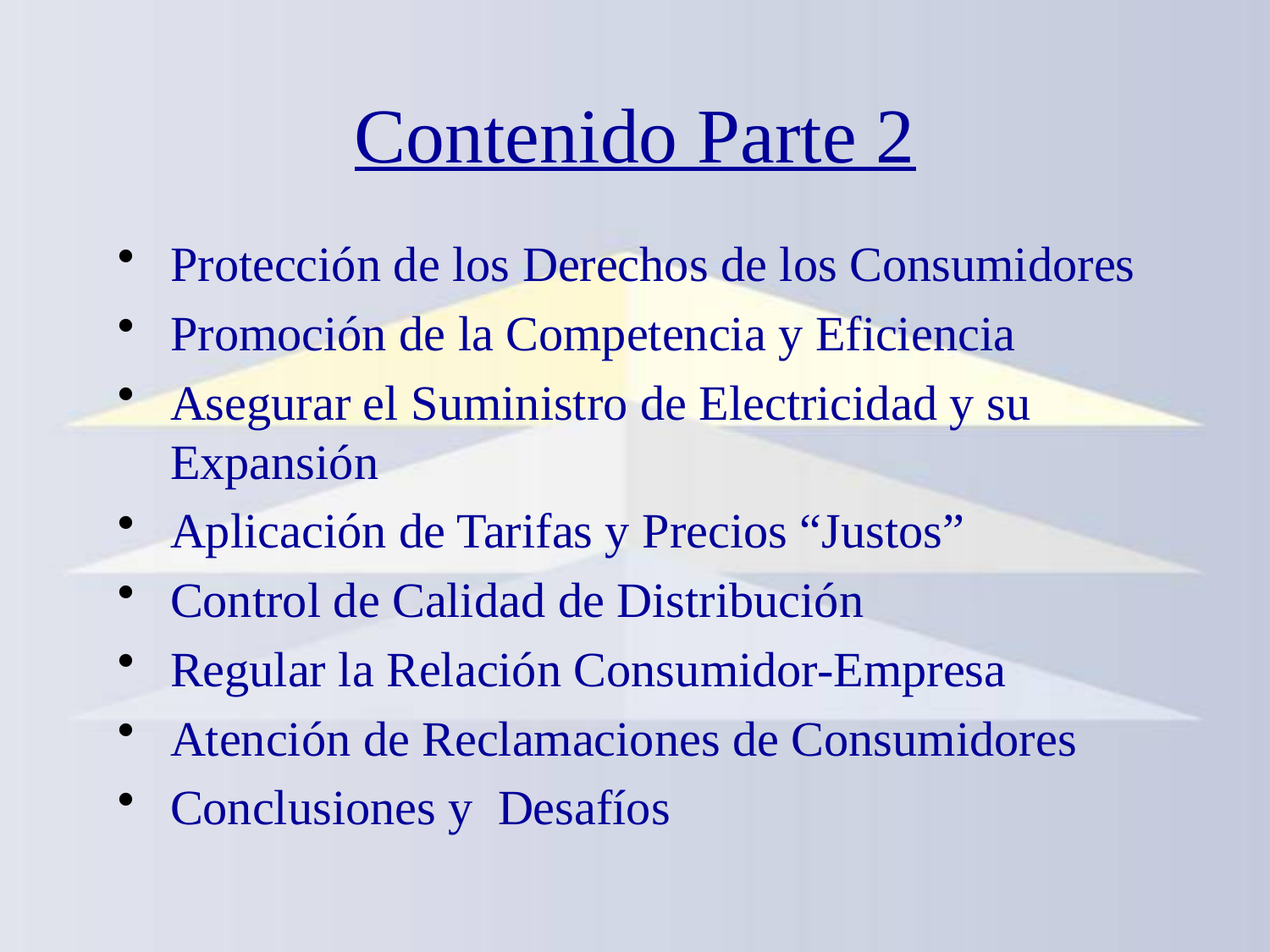

# Contenido Parte 2
Protección de los Derechos de los Consumidores
Promoción de la Competencia y Eficiencia
Asegurar el Suministro de Electricidad y su Expansión
Aplicación de Tarifas y Precios “Justos”
Control de Calidad de Distribución
Regular la Relación Consumidor-Empresa
Atención de Reclamaciones de Consumidores
Conclusiones y  Desafíos